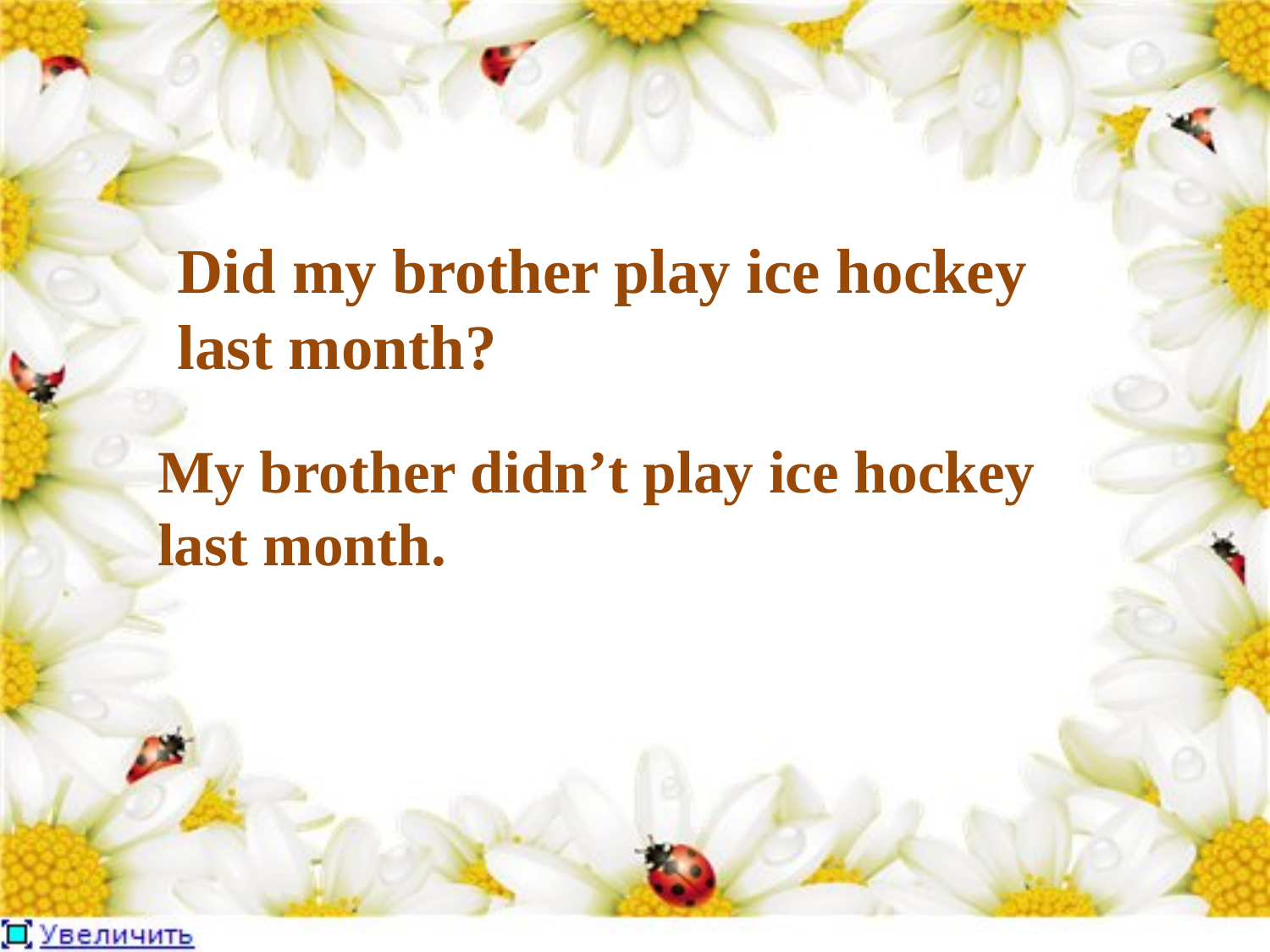

# Did my brother play ice hockey last month?
My brother didn’t play ice hockey last month.